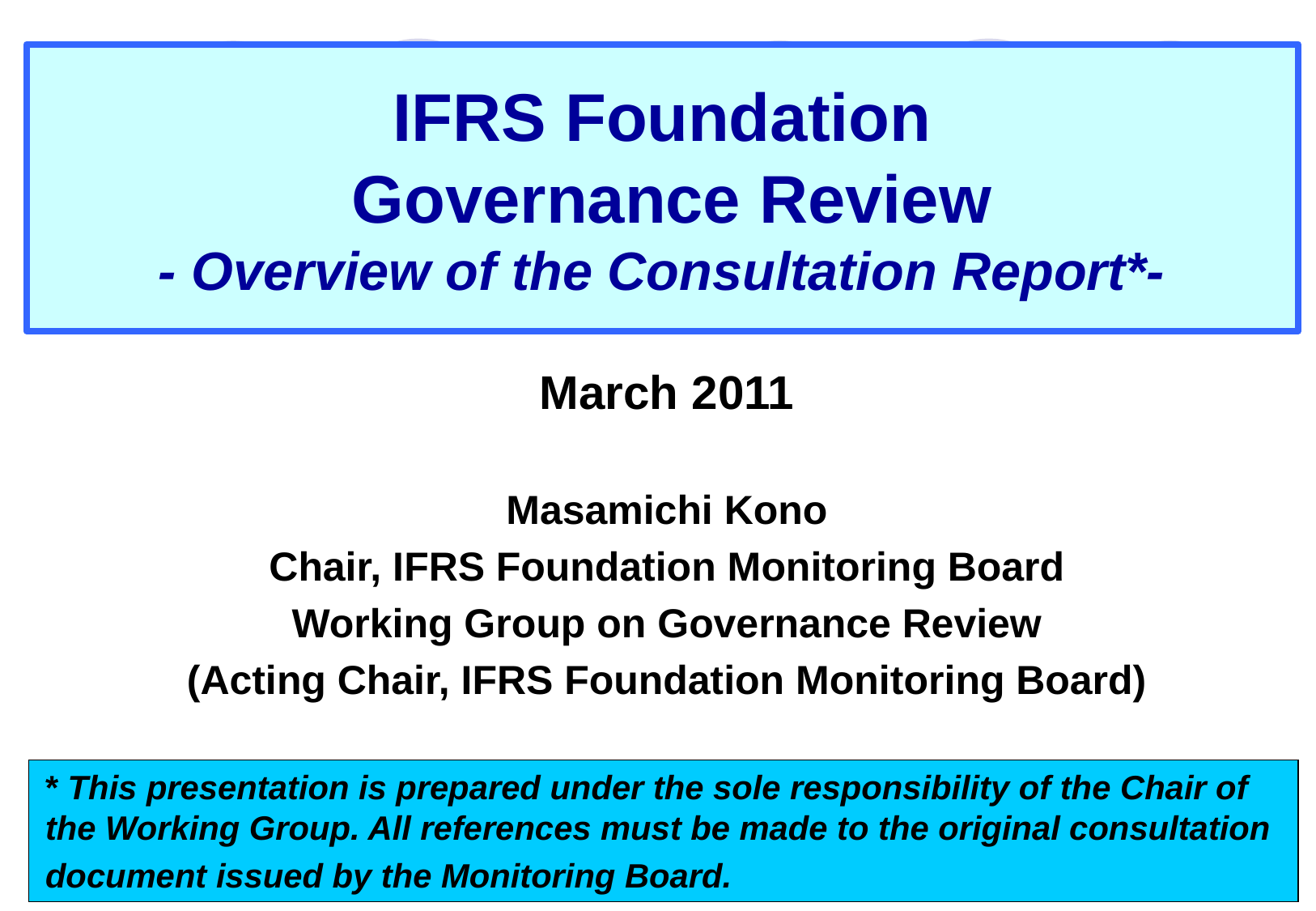

IFRS Foundation
 Governance Review
- Overview of the Consultation Report*-
March 2011

Masamichi Kono
Chair, IFRS Foundation Monitoring Board
Working Group on Governance Review
(Acting Chair, IFRS Foundation Monitoring Board)

* This presentation is prepared under the sole responsibility of the Chair of the Working Group. All references must be made to the original consultation document issued by the Monitoring Board.